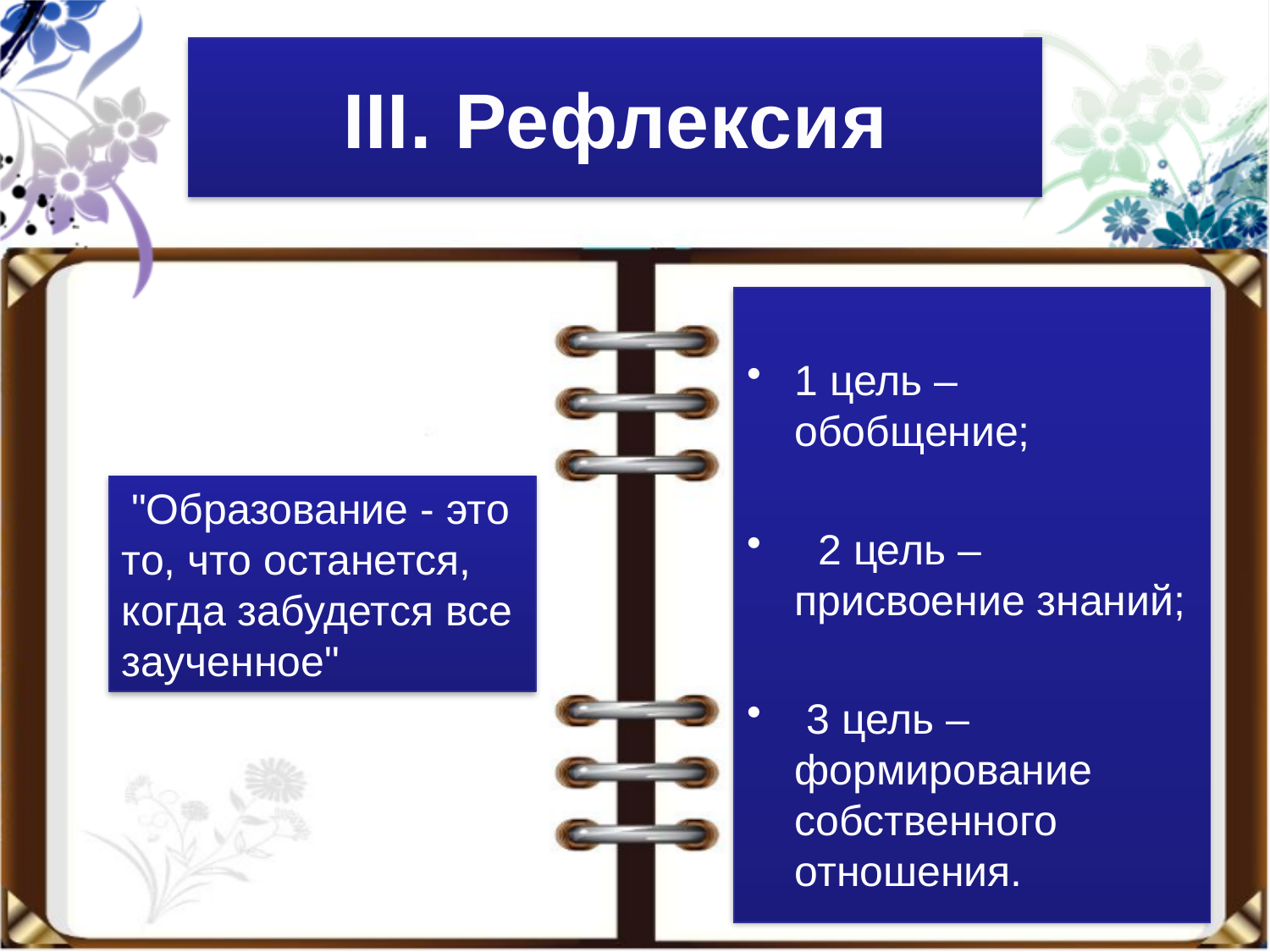

# III. Рефлексия

1 цель – обобщение;

  2 цель – присвоение знаний;

 3 цель – формирование собственного отношения.
 "Образование - это то, что останется, когда забудется все заученное"